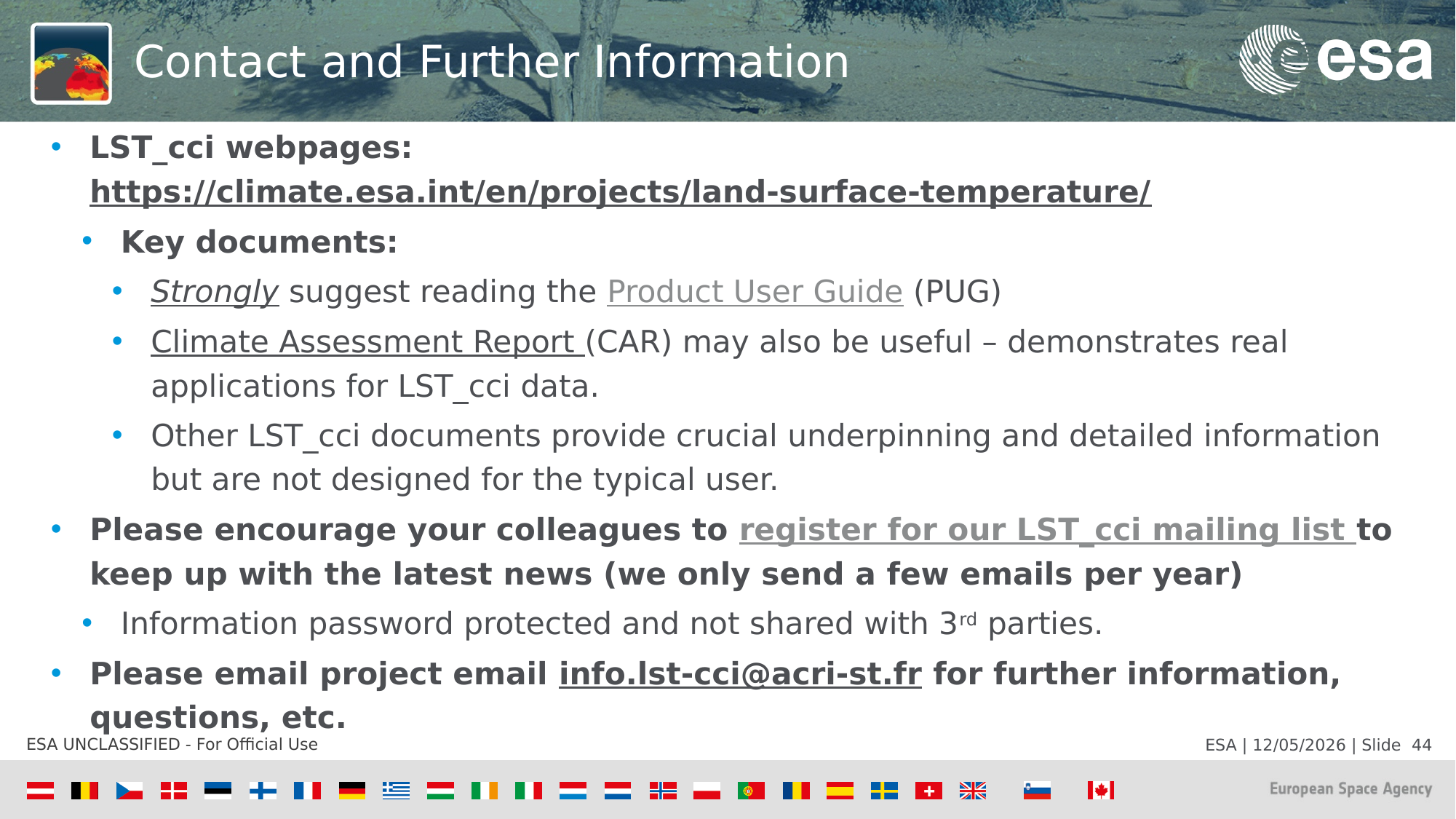

# Contact and Further Information
LST_cci webpages: https://climate.esa.int/en/projects/land-surface-temperature/
Key documents:
Strongly suggest reading the Product User Guide (PUG)
Climate Assessment Report (CAR) may also be useful – demonstrates real applications for LST_cci data.
Other LST_cci documents provide crucial underpinning and detailed information but are not designed for the typical user.
Please encourage your colleagues to register for our LST_cci mailing list to keep up with the latest news (we only send a few emails per year)
Information password protected and not shared with 3rd parties.
Please email project email info.lst-cci@acri-st.fr for further information, questions, etc.